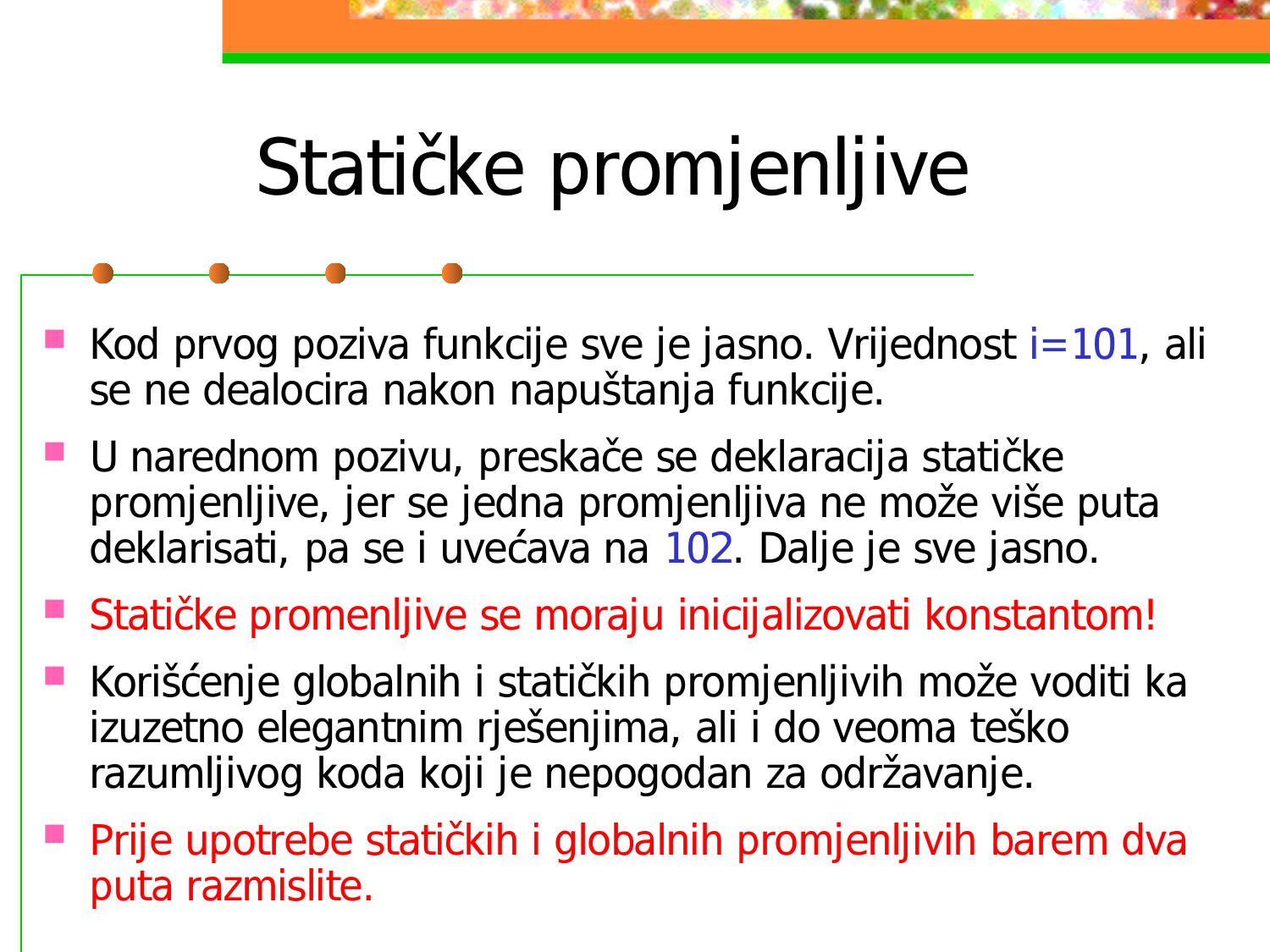

# Statičke promjenljive
Kod prvog poziva funkcije sve je jasno. Vrijednost i=101, ali se ne dealocira nakon napuštanja funkcije.
U narednom pozivu, preskače se deklaracija statičke promjenljive, jer se jedna promjenljiva ne može više puta deklarisati, pa se i uvećava na 102. Dalje je sve jasno.
Statičke promenljive se moraju inicijalizovati konstantom!
Korišćenje globalnih i statičkih promjenljivih može voditi ka izuzetno elegantnim rješenjima, ali i do veoma teško razumljivog koda koji je nepogodan za održavanje.
Prije upotrebe statičkih i globalnih promjenljivih barem dva puta razmislite.